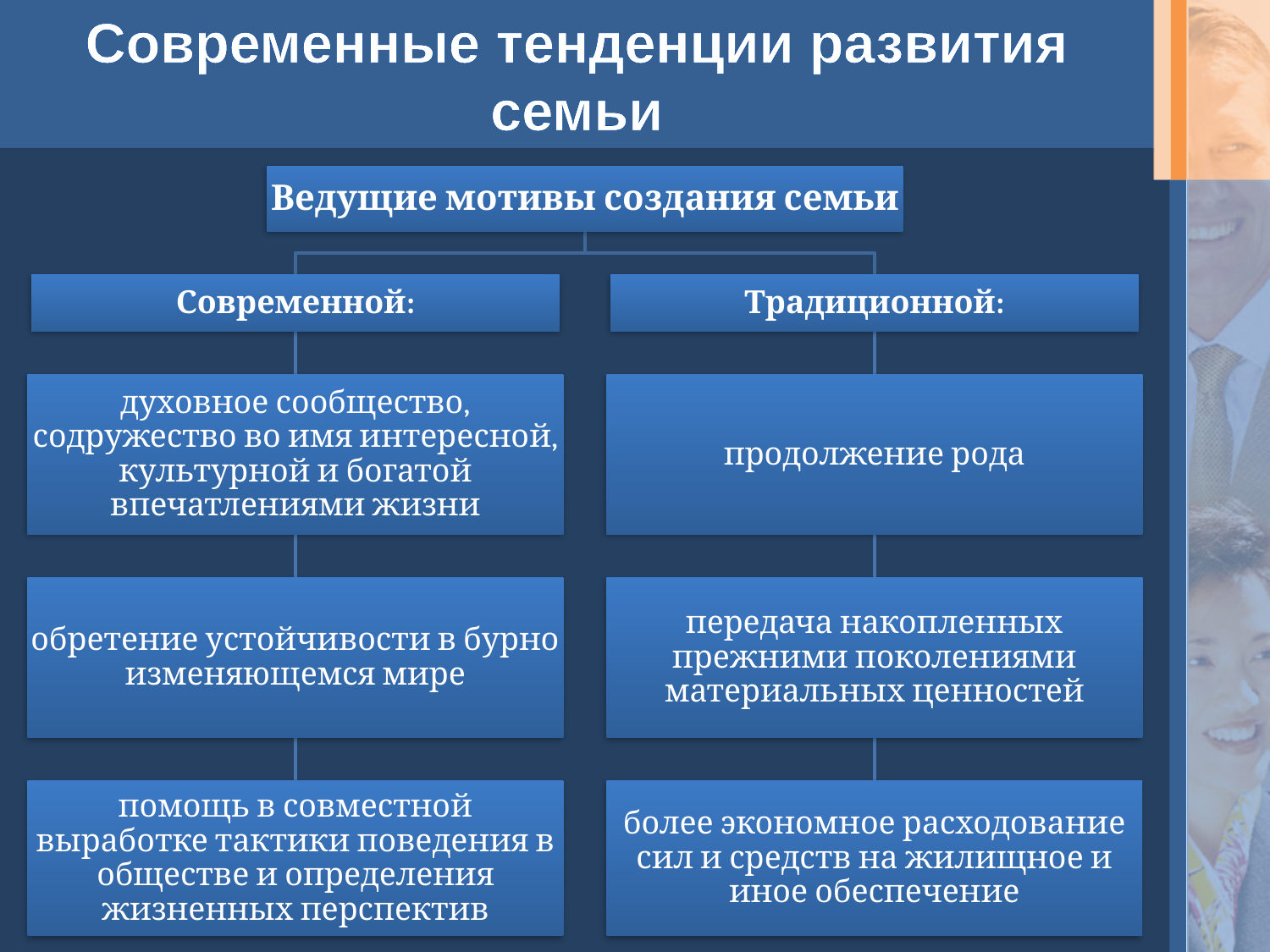

# Современные тенденции развития семьи
Ведущие мотивы создания семьи
Современной:
духовное сообщество, содружество во имя интересной, культурной и богатой впечатлениями жизни
обретение устойчивости в бурно изменяющемся мире
помощь в совместной выработке тактики поведения в обществе и определения жизненных перспектив
Традиционной:
продолжение рода
передача накопленных прежними поколениями материальных ценностей
более экономное расходование сил и средств на жилищное и иное обеспечение